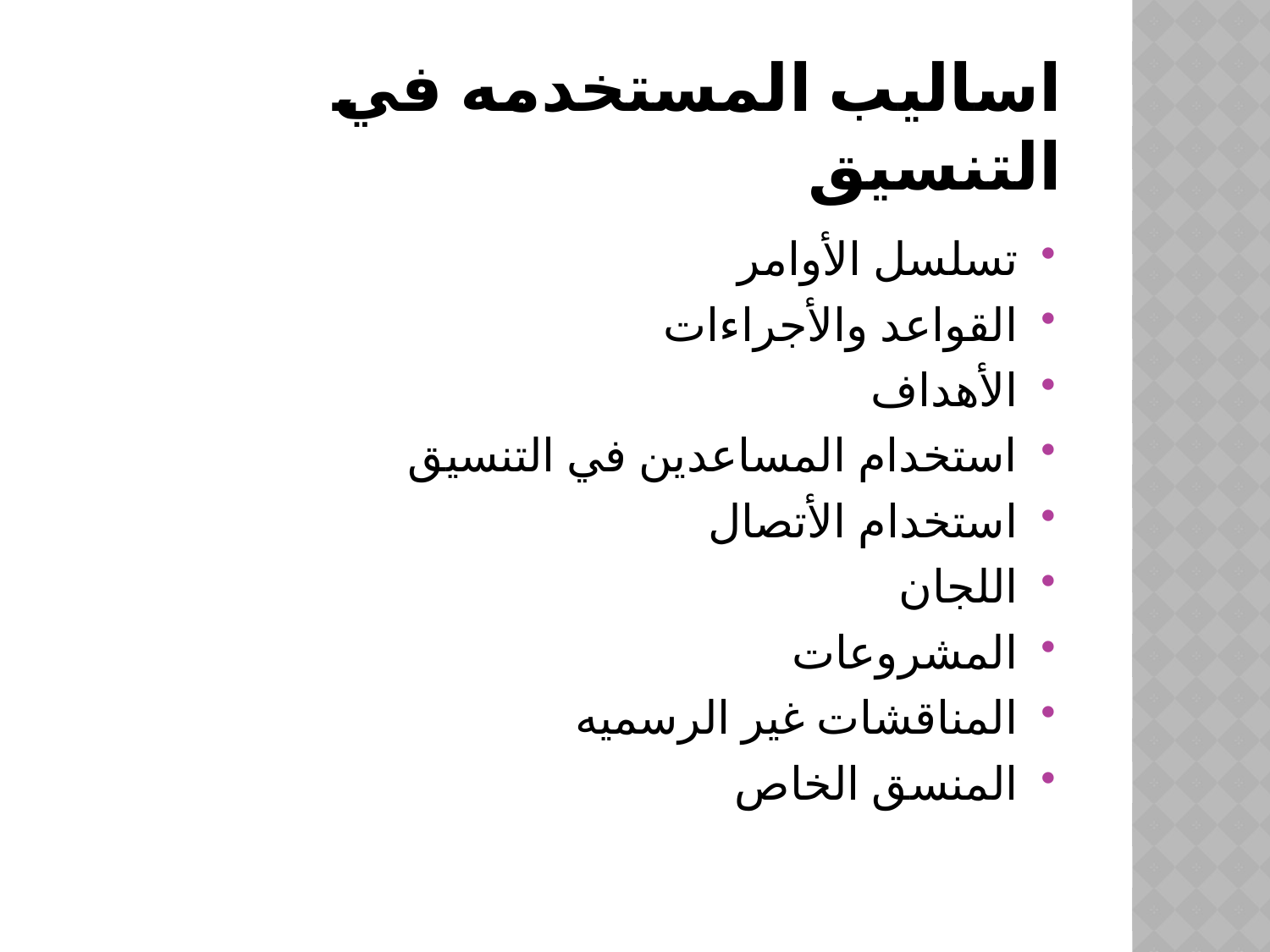

# اساليب المستخدمه في التنسيق
تسلسل الأوامر
القواعد والأجراءات
الأهداف
استخدام المساعدين في التنسيق
استخدام الأتصال
اللجان
المشروعات
المناقشات غير الرسميه
المنسق الخاص